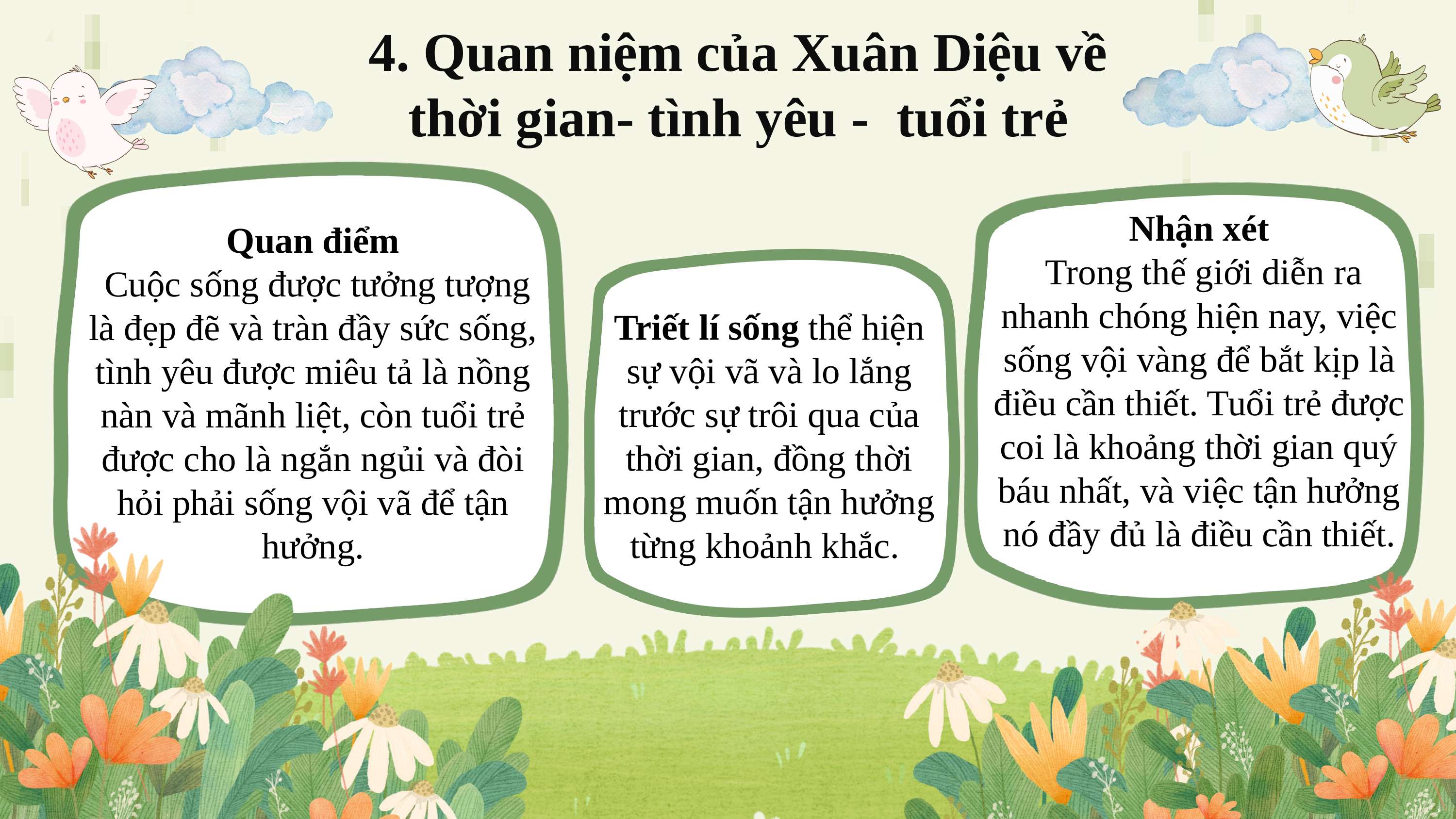

4. Quan niệm của Xuân Diệu về thời gian- tình yêu -  tuổi trẻ

Nhận xét
 Trong thế giới diễn ra nhanh chóng hiện nay, việc sống vội vàng để bắt kịp là điều cần thiết. Tuổi trẻ được coi là khoảng thời gian quý báu nhất, và việc tận hưởng nó đầy đủ là điều cần thiết.
Quan điểm
 Cuộc sống được tưởng tượng là đẹp đẽ và tràn đầy sức sống, tình yêu được miêu tả là nồng nàn và mãnh liệt, còn tuổi trẻ được cho là ngắn ngủi và đòi hỏi phải sống vội vã để tận hưởng.

Triết lí sống thể hiện sự vội vã và lo lắng trước sự trôi qua của thời gian, đồng thời mong muốn tận hưởng từng khoảnh khắc.